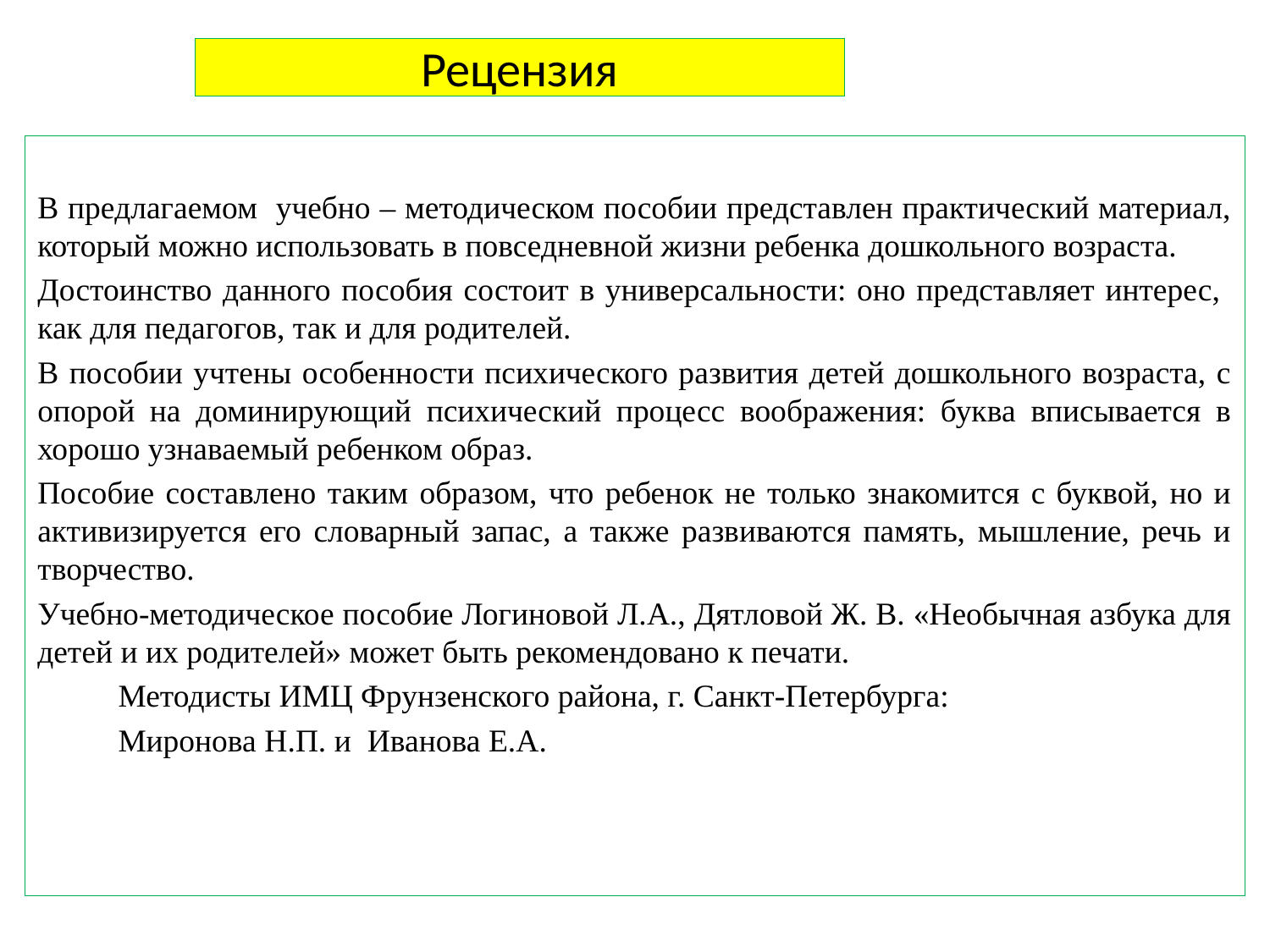

# Рецензия

В предлагаемом  учебно – методическом пособии представлен практический материал, который можно использовать в повседневной жизни ребенка дошкольного возраста.
Достоинство данного пособия состоит в универсальности: оно представляет интерес,  как для педагогов, так и для родителей.
В пособии учтены особенности психического развития детей дошкольного возраста, с опорой на доминирующий психический процесс воображения: буква вписывается в хорошо узнаваемый ребенком образ.
Пособие составлено таким образом, что ребенок не только знакомится с буквой, но и активизируется его словарный запас, а также развиваются память, мышление, речь и творчество.
Учебно-методическое пособие Логиновой Л.А., Дятловой Ж. В. «Необычная азбука для детей и их родителей» может быть рекомендовано к печати.
          Методисты ИМЦ Фрунзенского района, г. Санкт-Петербурга:
          Миронова Н.П. и  Иванова Е.А.